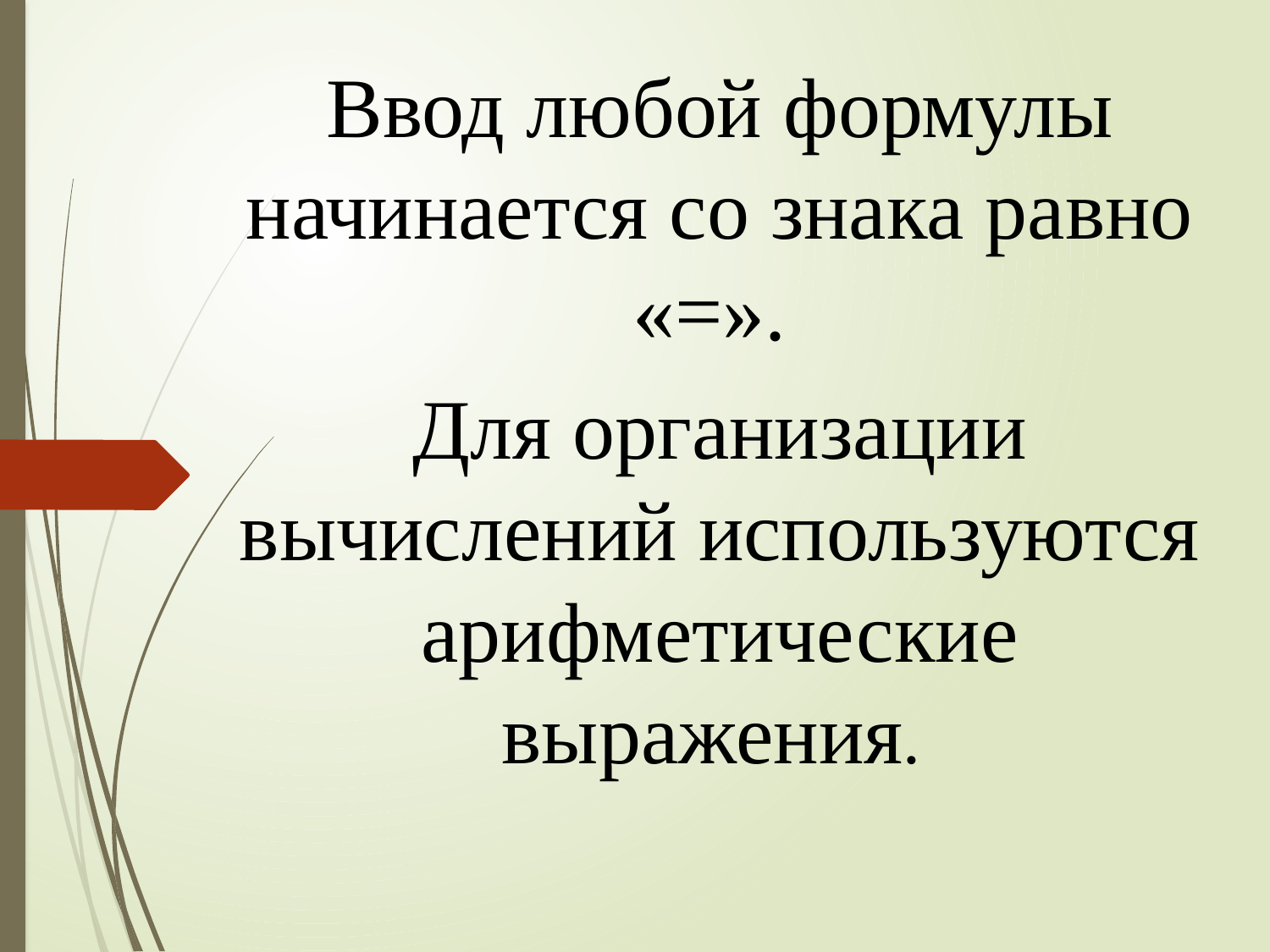

Ввод любой формулы начинается со знака равно «=».
Для организации вычислений используются арифметические выражения.